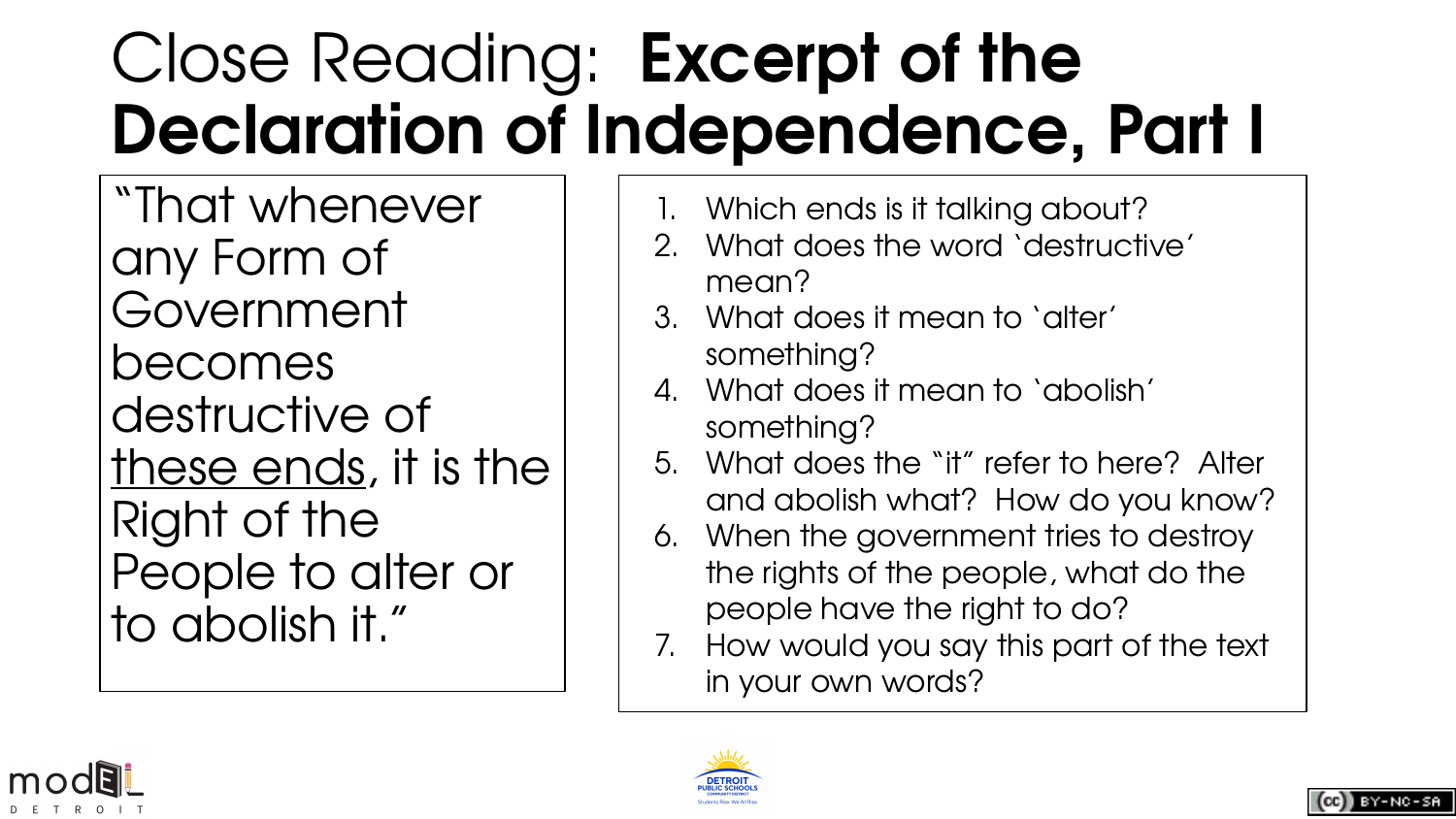

# Close Reading:  Excerpt of the Declaration of Independence, Part I
“That whenever any Form of Government becomes destructive of these ends, it is the Right of the People to alter or to abolish it.”
Which ends is it talking about?
What does the word ‘destructive’ mean?
What does it mean to ‘alter’ something?
What does it mean to ‘abolish’ something?
What does the “it” refer to here?  Alter and abolish what?  How do you know?
When the government tries to destroy the rights of the people, what do the people have the right to do?
How would you say this part of the text in your own words?